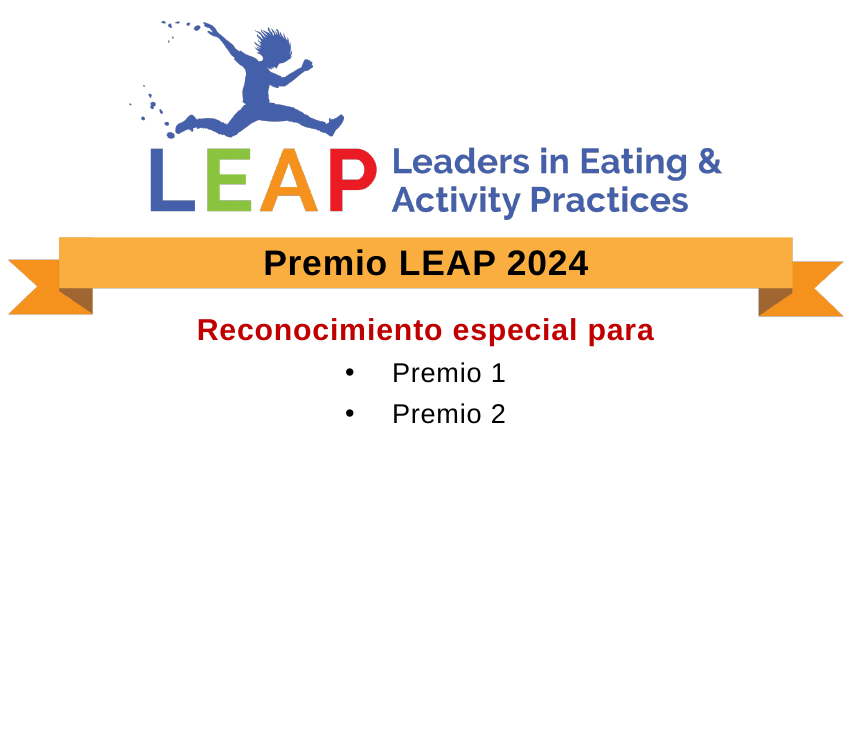

# Premio LEAP 2024
Reconocimiento especial para
Premio 1
Premio 2